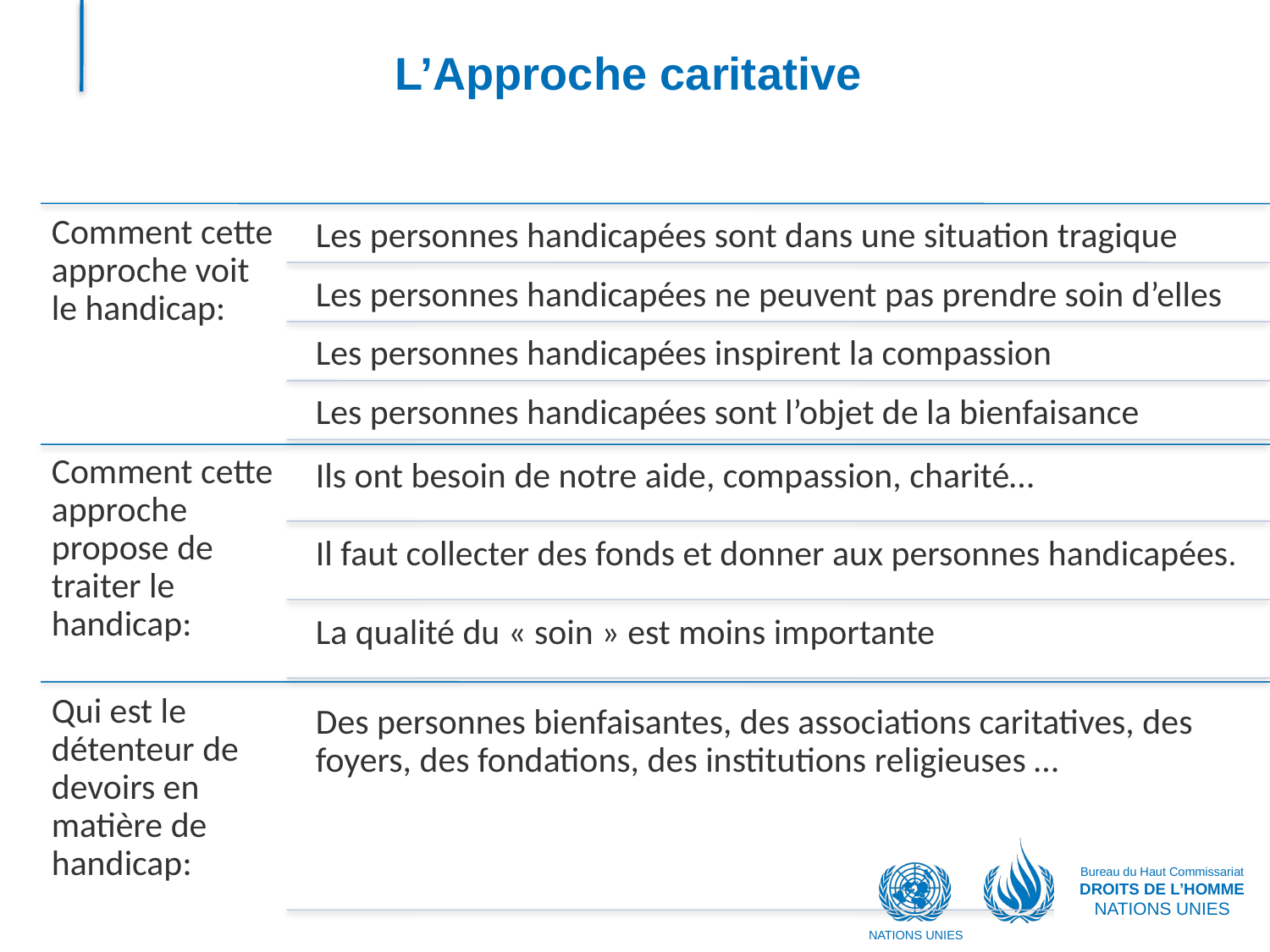

# L’Approche caritative
Comment cette approche voit le handicap:
Les personnes handicapées sont dans une situation tragique
Les personnes handicapées ne peuvent pas prendre soin d’elles
Les personnes handicapées inspirent la compassion
Les personnes handicapées sont l’objet de la bienfaisance
Comment cette approche propose de traiter le handicap:
Ils ont besoin de notre aide, compassion, charité…
Il faut collecter des fonds et donner aux personnes handicapées.
La qualité du « soin » est moins importante
Qui est le détenteur de devoirs en matière de handicap:
Des personnes bienfaisantes, des associations caritatives, des foyers, des fondations, des institutions religieuses …
Bureau du Haut Commissariat
DROITS DE L’HOMME
NATIONS UNIES
NATIONS UNIES